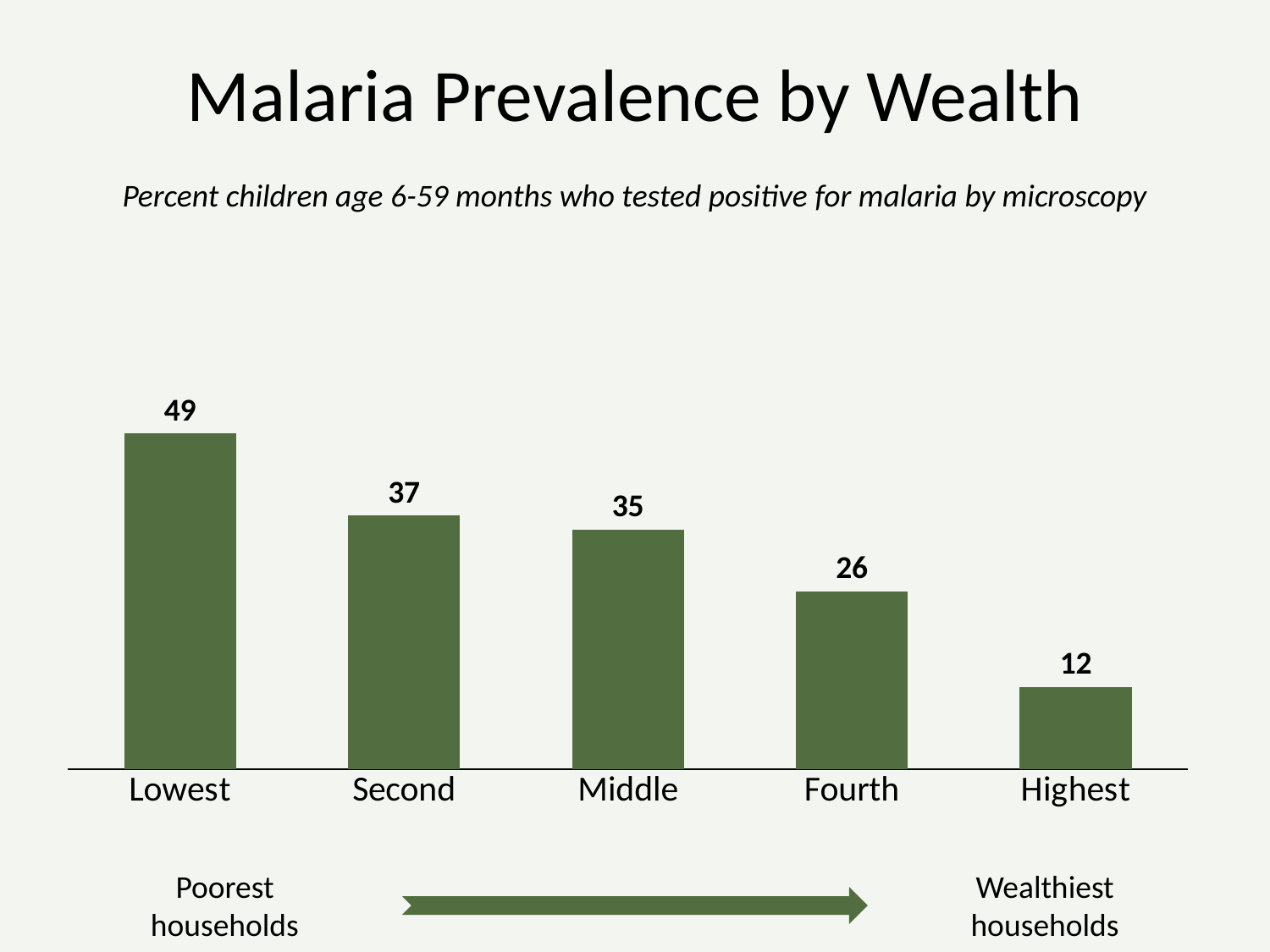

Malaria Prevalence by Wealth
Percent children age 6-59 months who tested positive for malaria by microscopy

### Chart

| Category |  |
|---|---|
| Lowest | 49.0 |
| Second | 37.0 |
| Middle | 35.0 |
| Fourth | 26.0 |
| Highest | 12.0 |
Poorest households
Wealthiest households